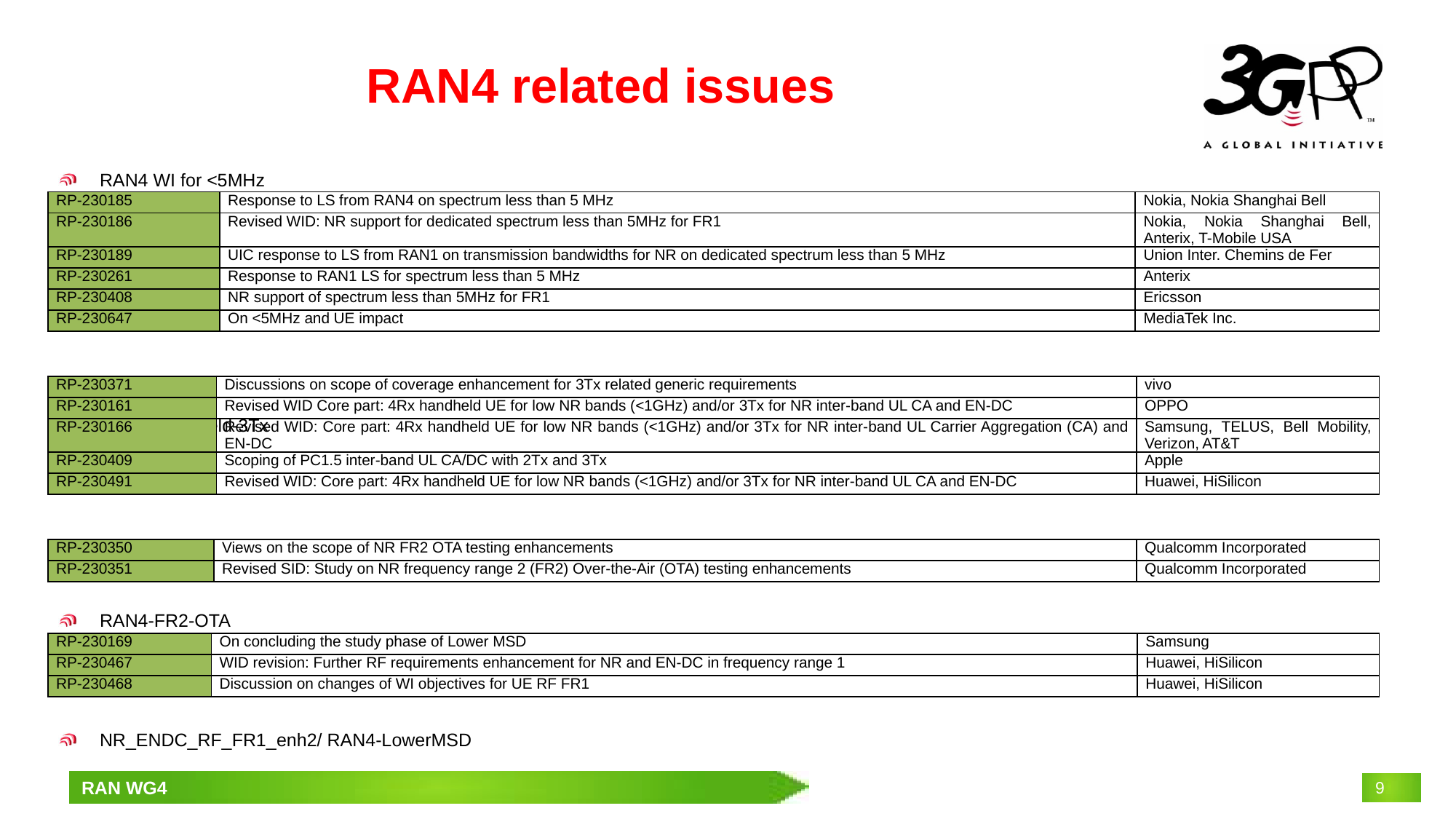

# RAN4 related issues
RAN4 WI for <5MHz

RAN4-Handheld-3Tx

RAN4-FR2-OTA

NR_ENDC_RF_FR1_enh2/ RAN4-LowerMSD

| RP-230185 | Response to LS from RAN4 on spectrum less than 5 MHz | Nokia, Nokia Shanghai Bell |
| --- | --- | --- |
| RP-230186 | Revised WID: NR support for dedicated spectrum less than 5MHz for FR1 | Nokia, Nokia Shanghai Bell, Anterix, T-Mobile USA |
| RP-230189 | UIC response to LS from RAN1 on transmission bandwidths for NR on dedicated spectrum less than 5 MHz | Union Inter. Chemins de Fer |
| RP-230261 | Response to RAN1 LS for spectrum less than 5 MHz | Anterix |
| RP-230408 | NR support of spectrum less than 5MHz for FR1 | Ericsson |
| RP-230647 | On <5MHz and UE impact | MediaTek Inc. |
| RP-230371 | Discussions on scope of coverage enhancement for 3Tx related generic requirements | vivo |
| --- | --- | --- |
| RP-230161 | Revised WID Core part: 4Rx handheld UE for low NR bands (<1GHz) and/or 3Tx for NR inter-band UL CA and EN-DC | OPPO |
| RP-230166 | Revised WID: Core part: 4Rx handheld UE for low NR bands (<1GHz) and/or 3Tx for NR inter-band UL Carrier Aggregation (CA) and EN-DC | Samsung, TELUS, Bell Mobility, Verizon, AT&T |
| RP-230409 | Scoping of PC1.5 inter-band UL CA/DC with 2Tx and 3Tx | Apple |
| RP-230491 | Revised WID: Core part: 4Rx handheld UE for low NR bands (<1GHz) and/or 3Tx for NR inter-band UL CA and EN-DC | Huawei, HiSilicon |
| RP-230350 | Views on the scope of NR FR2 OTA testing enhancements | Qualcomm Incorporated |
| --- | --- | --- |
| RP-230351 | Revised SID: Study on NR frequency range 2 (FR2) Over-the-Air (OTA) testing enhancements | Qualcomm Incorporated |
| RP-230169 | On concluding the study phase of Lower MSD | Samsung |
| --- | --- | --- |
| RP-230467 | WID revision: Further RF requirements enhancement for NR and EN-DC in frequency range 1 | Huawei, HiSilicon |
| RP-230468 | Discussion on changes of WI objectives for UE RF FR1 | Huawei, HiSilicon |